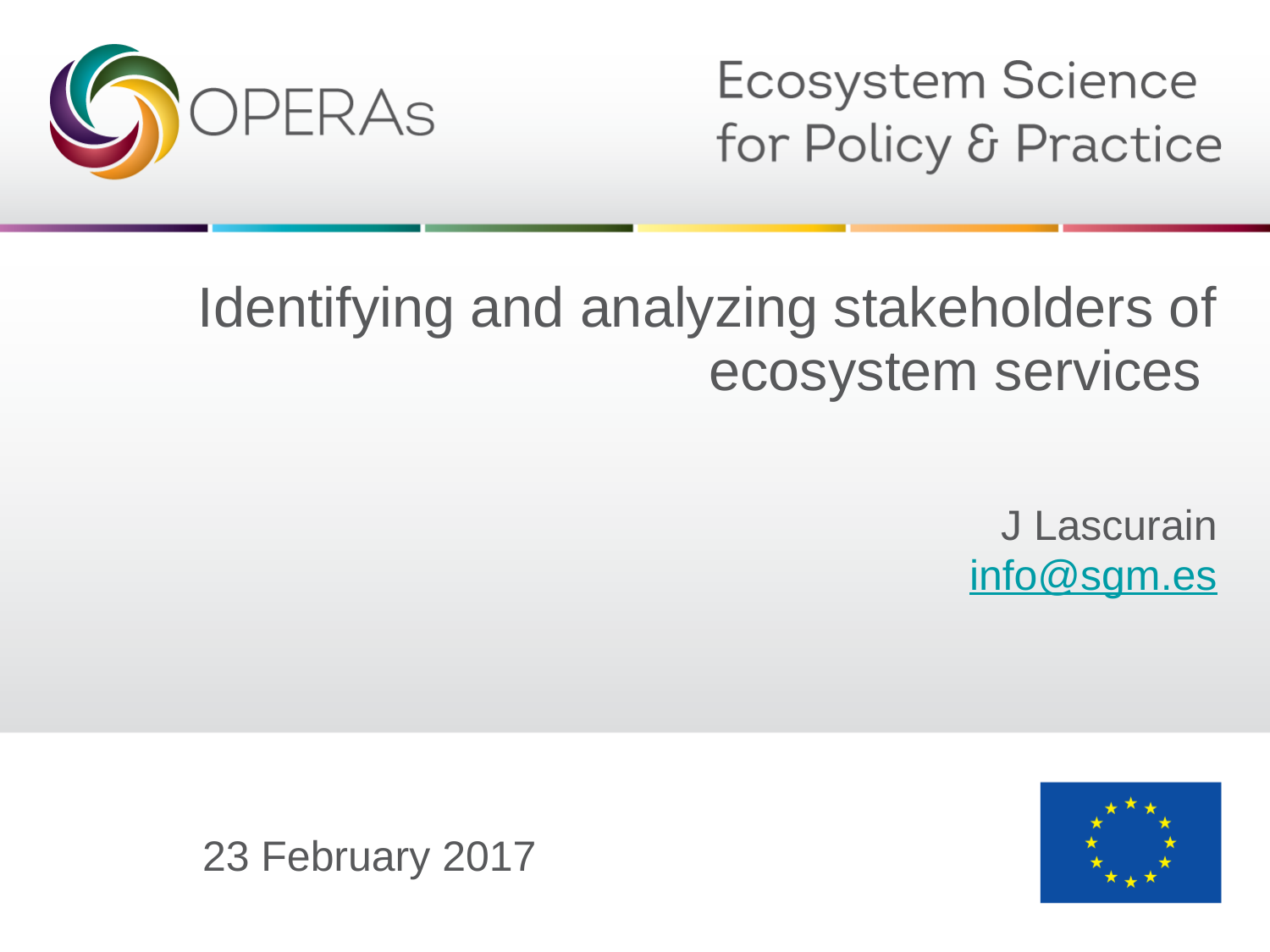

# Identifying and analyzing stakeholders of ecosystem services
J Lascurain
info@sgm.es

23 February 2017